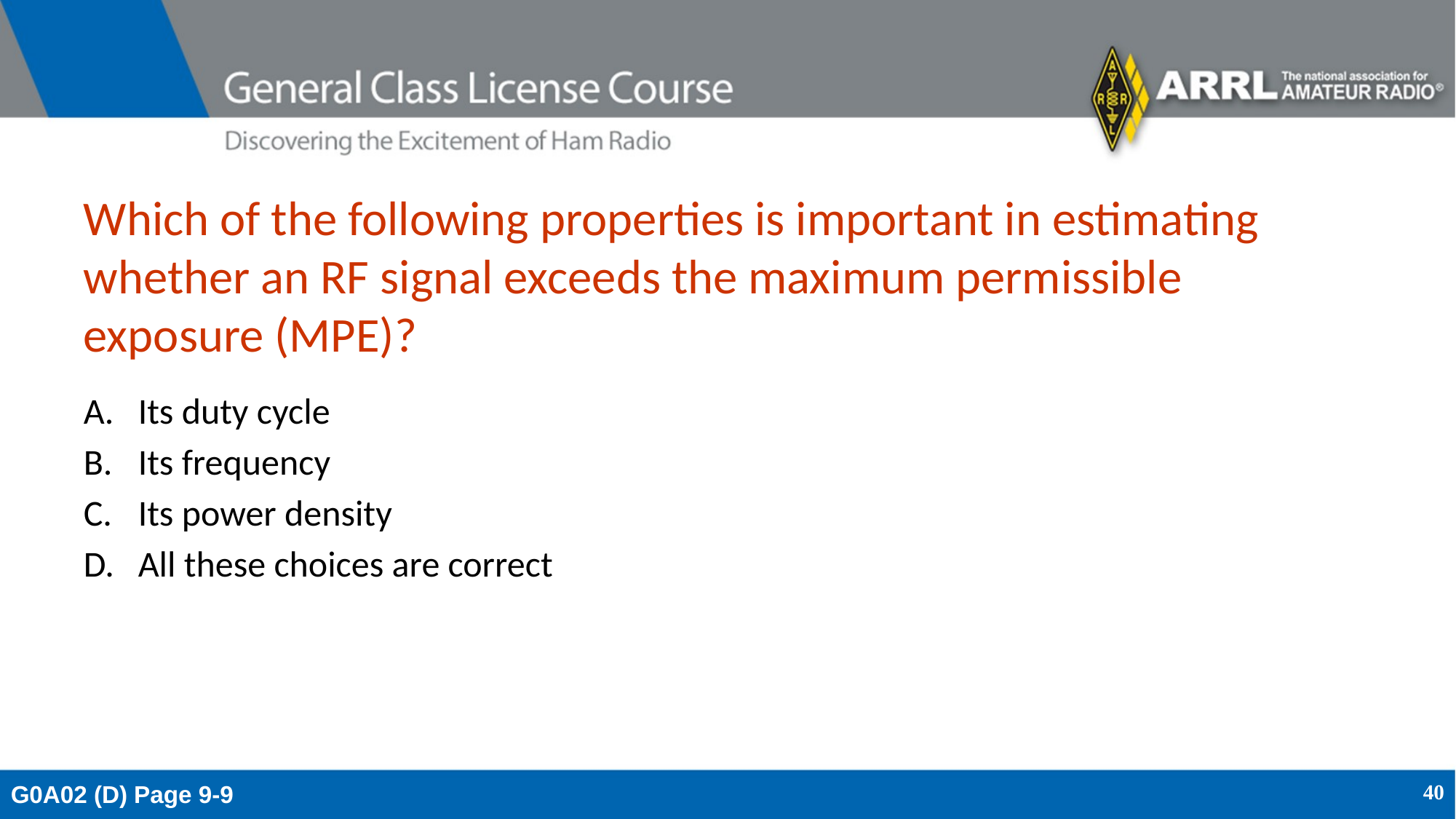

# Which of the following properties is important in estimating whether an RF signal exceeds the maximum permissible exposure (MPE)?
Its duty cycle
Its frequency
Its power density
All these choices are correct
G0A02 (D) Page 9-9
40